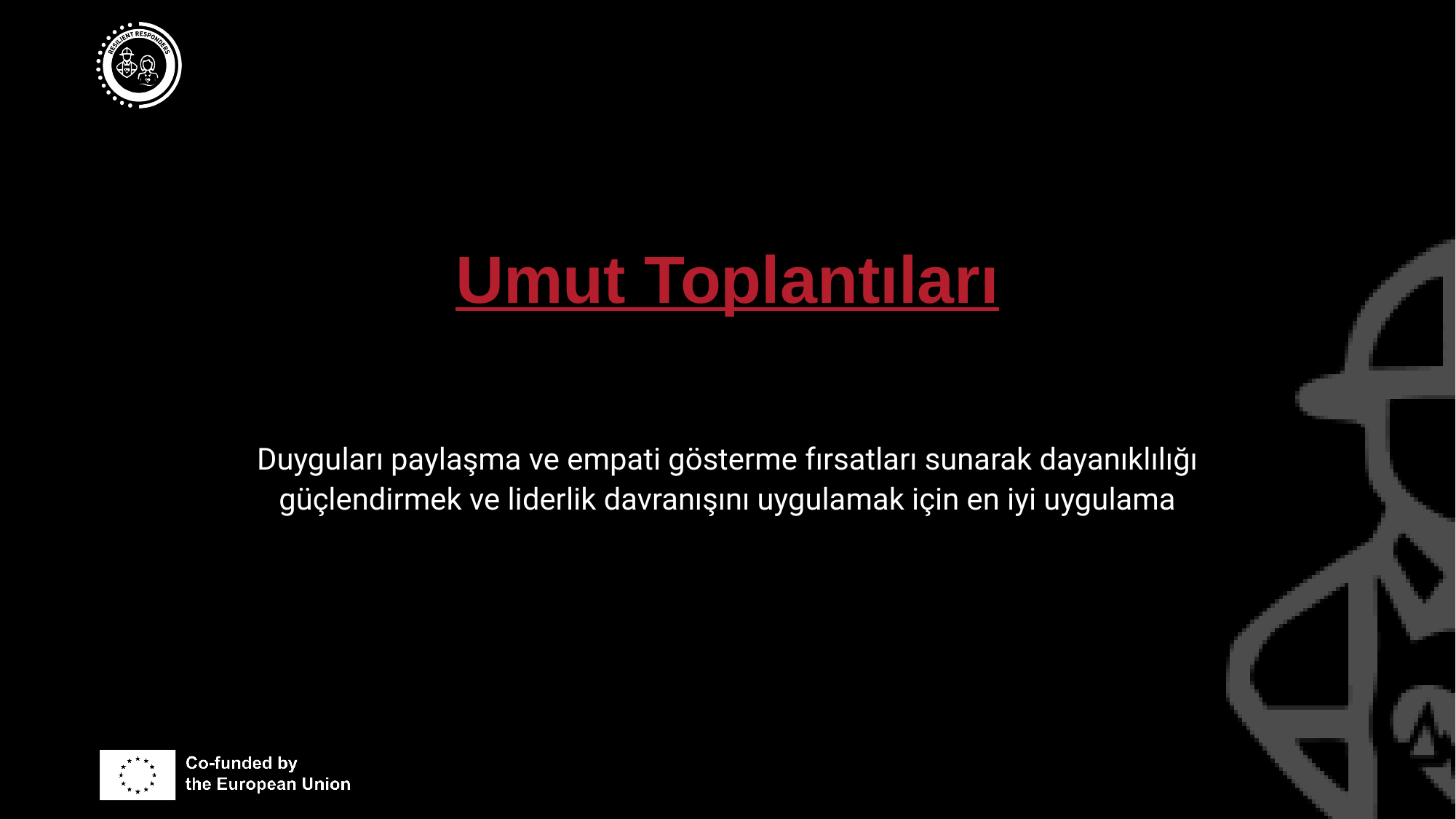

# Umut Toplantıları
Duyguları paylaşma ve empati gösterme fırsatları sunarak dayanıklılığı güçlendirmek ve liderlik davranışını uygulamak için en iyi uygulama